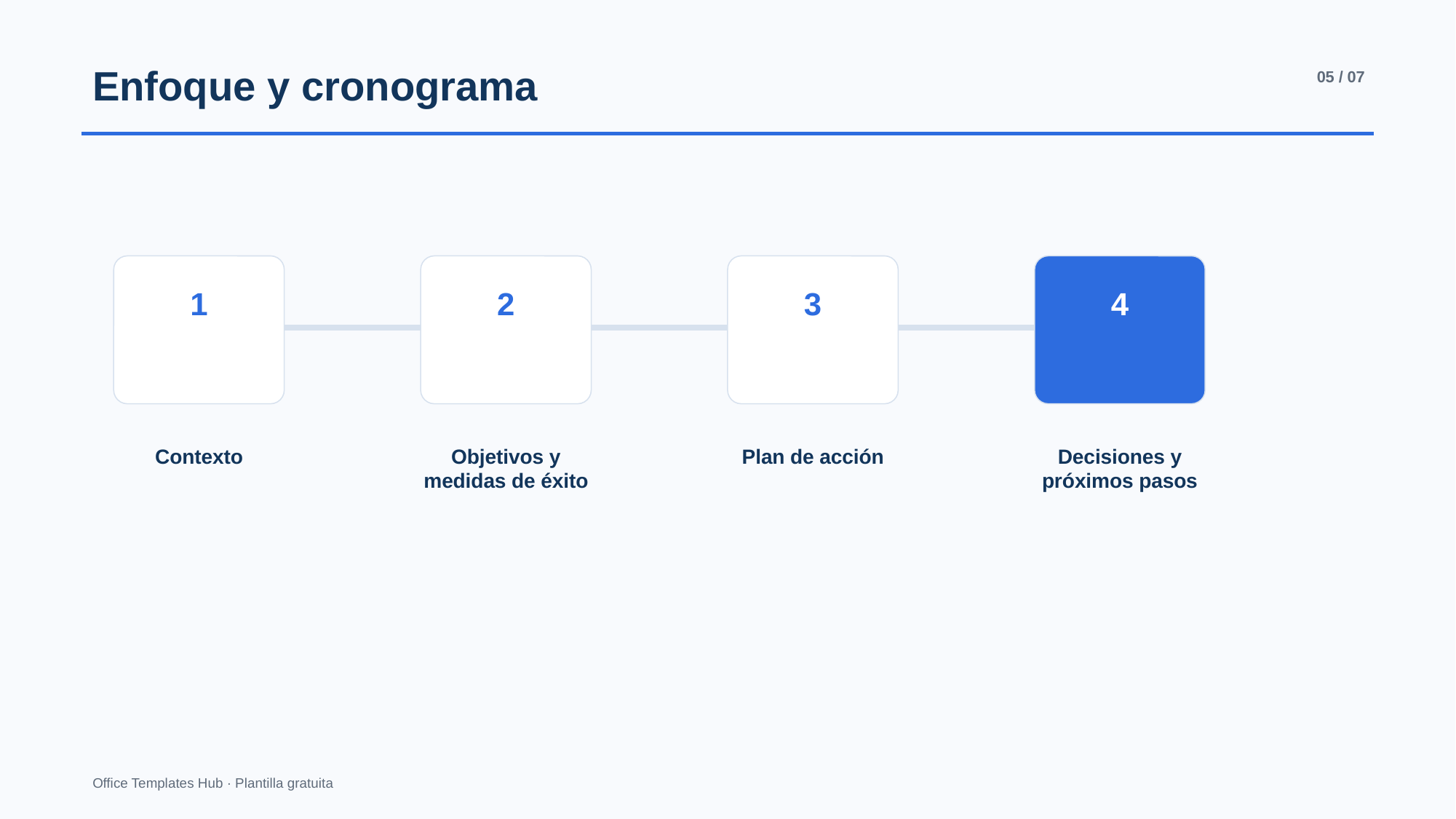

Enfoque y cronograma
05 / 07

1
2
3
4

Contexto
Objetivos y medidas de éxito
Plan de acción
Decisiones y próximos pasos
Office Templates Hub · Plantilla gratuita